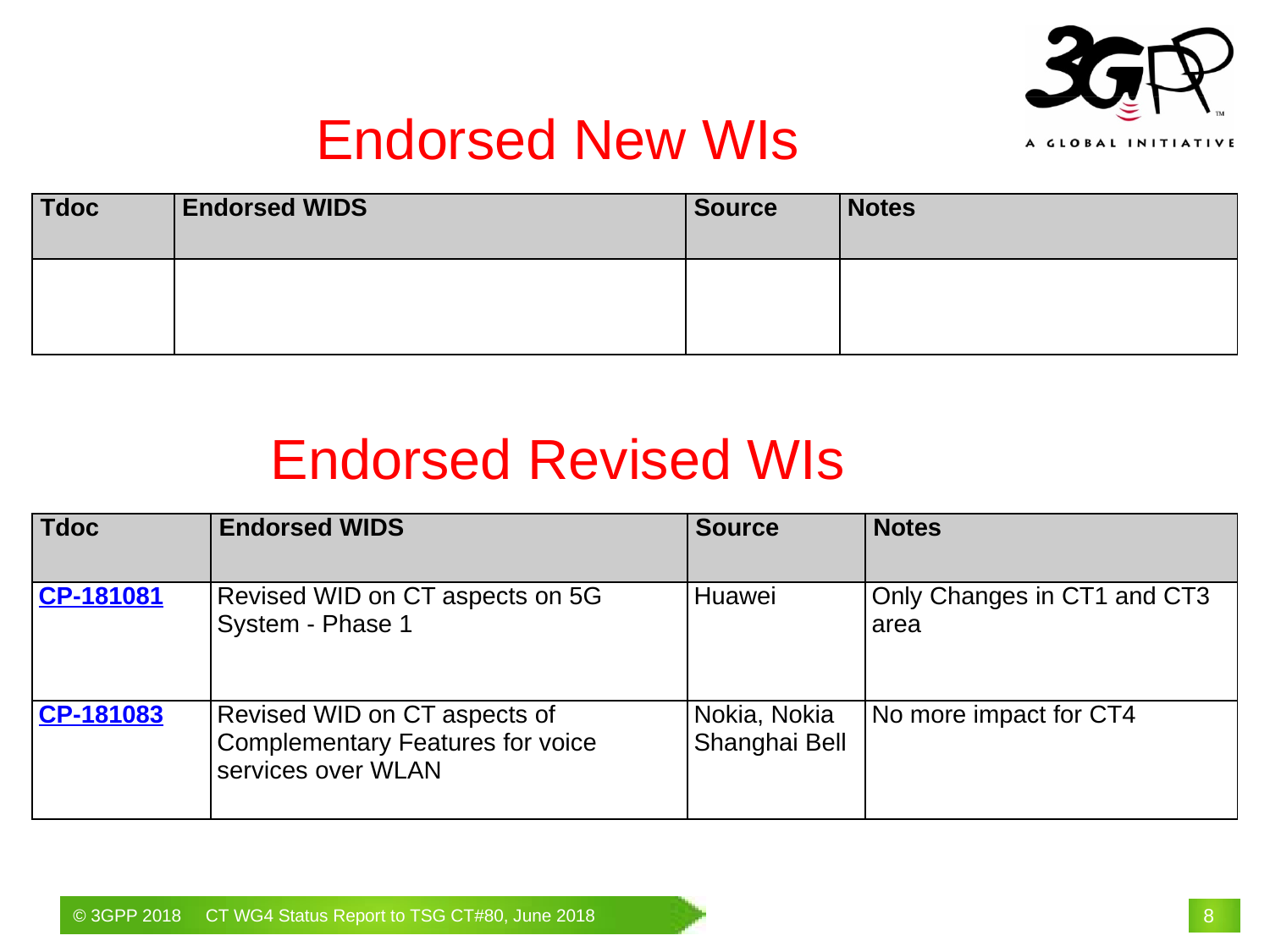

# Endorsed New WIs

| Tdoc | Endorsed WIDS | Source | Notes |
| --- | --- | --- | --- |
|  |  |  |  |

Endorsed Revised WIs
| Tdoc | Endorsed WIDS | Source | Notes |
| --- | --- | --- | --- |
| CP-181081 | Revised WID on CT aspects on 5G System - Phase 1 | Huawei | Only Changes in CT1 and CT3 area |
| CP-181083 | Revised WID on CT aspects of Complementary Features for voice services over WLAN | Nokia, Nokia Shanghai Bell | No more impact for CT4 |